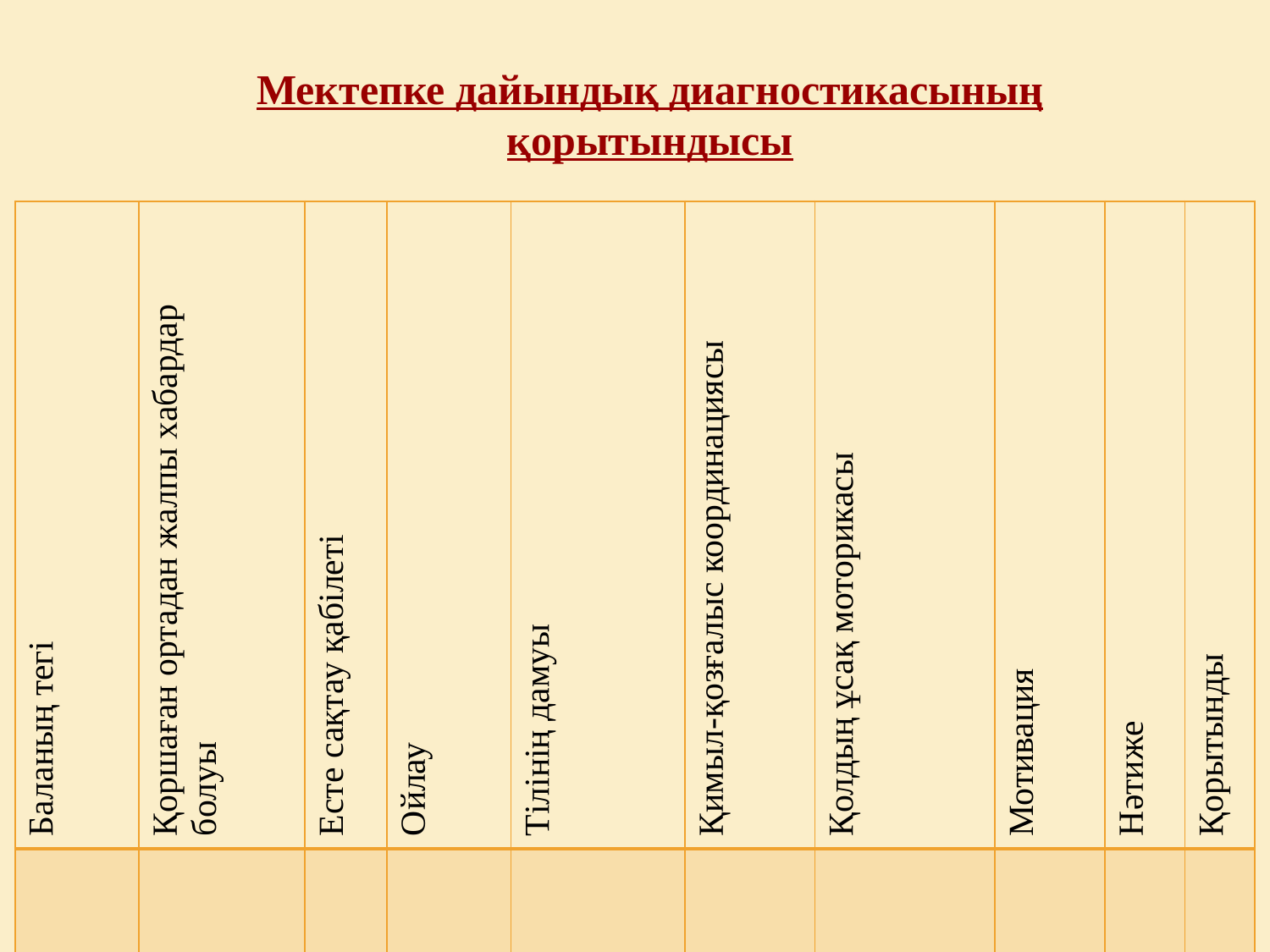

Мектепке дайындық диагностикасының қорытындысы
| Баланың тегі | Қоршаған ортадан жалпы хабардар болуы | Есте сақтау қабілеті | Ойлау | Тілінің дамуы | Қимыл-қозғалыс координациясы | Қолдың ұсақ моторикасы | Мотивация | Нәтиже | Қорытынды |
| --- | --- | --- | --- | --- | --- | --- | --- | --- | --- |
|  |  |  |  |  |  |  |  |  |  |